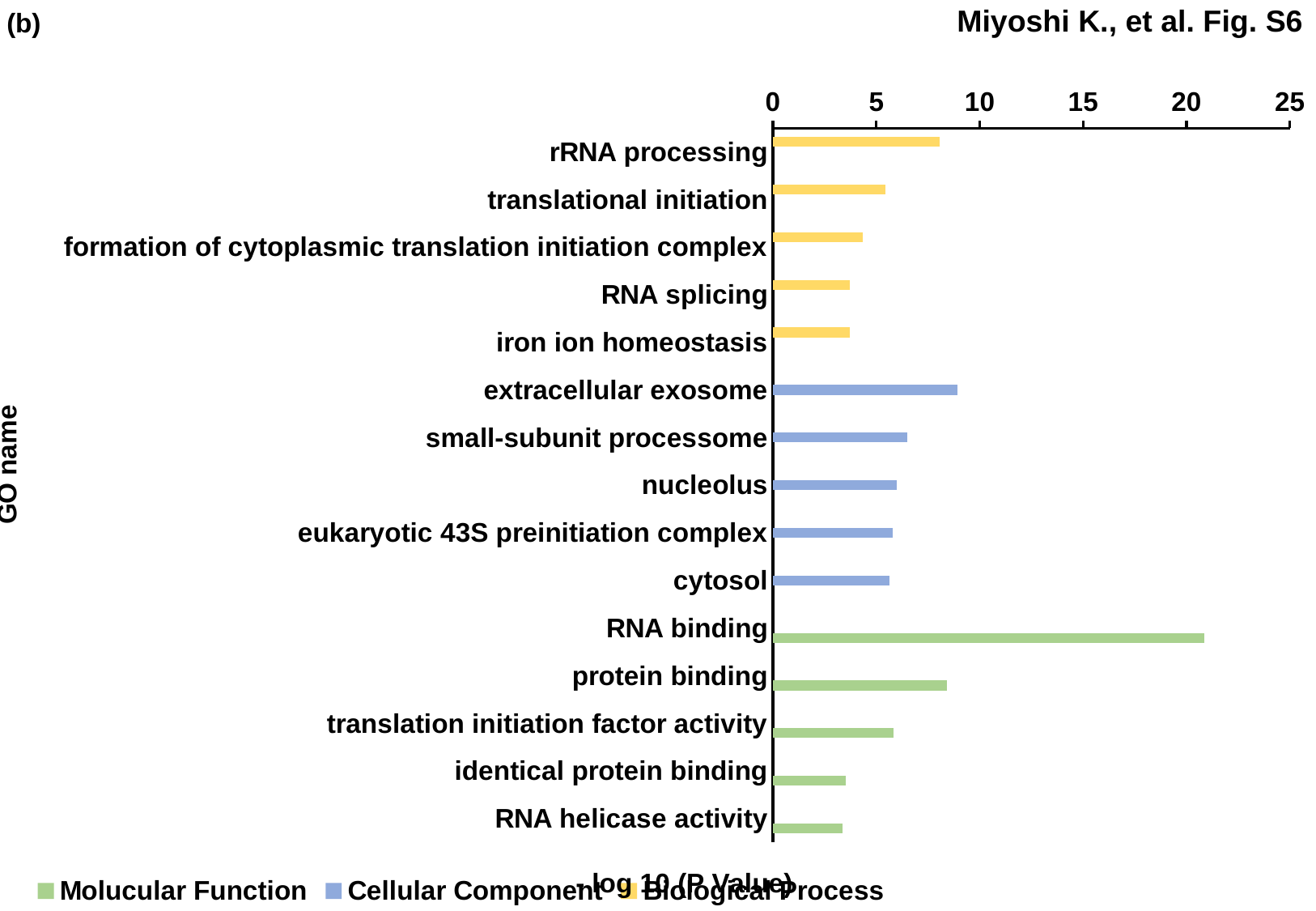

(b)

### Chart

| Category |  |  |  |
|---|---|---|---|
| rRNA processing | 8.063351752799328 | None | None |
| translational initiation | 5.427770488524108 | None | None |
| formation of cytoplasmic translation initiation complex | 4.3280041535808405 | None | None |
| RNA splicing | 3.7106373364931504 | None | None |
| iron ion homeostasis | 3.701100885652968 | None | None |
| extracellular exosome | None | 8.910229099669836 | None |
| small-subunit processome | None | 6.4973533401592976 | None |
| nucleolus | None | 5.968508342591756 | None |
| eukaryotic 43S preinitiation complex | None | 5.787496109261197 | None |
| cytosol | None | 5.61843470342385 | None |
| RNA binding | None | None | 20.85751050818424 |
| protein binding | None | None | 8.412980060295242 |
| translation initiation factor activity | None | None | 5.828616256570158 |
| identical protein binding | None | None | 3.530672182051249 |
| RNA helicase activity | None | None | 3.34789056298269 |
Miyoshi K., et al. Fig. S6